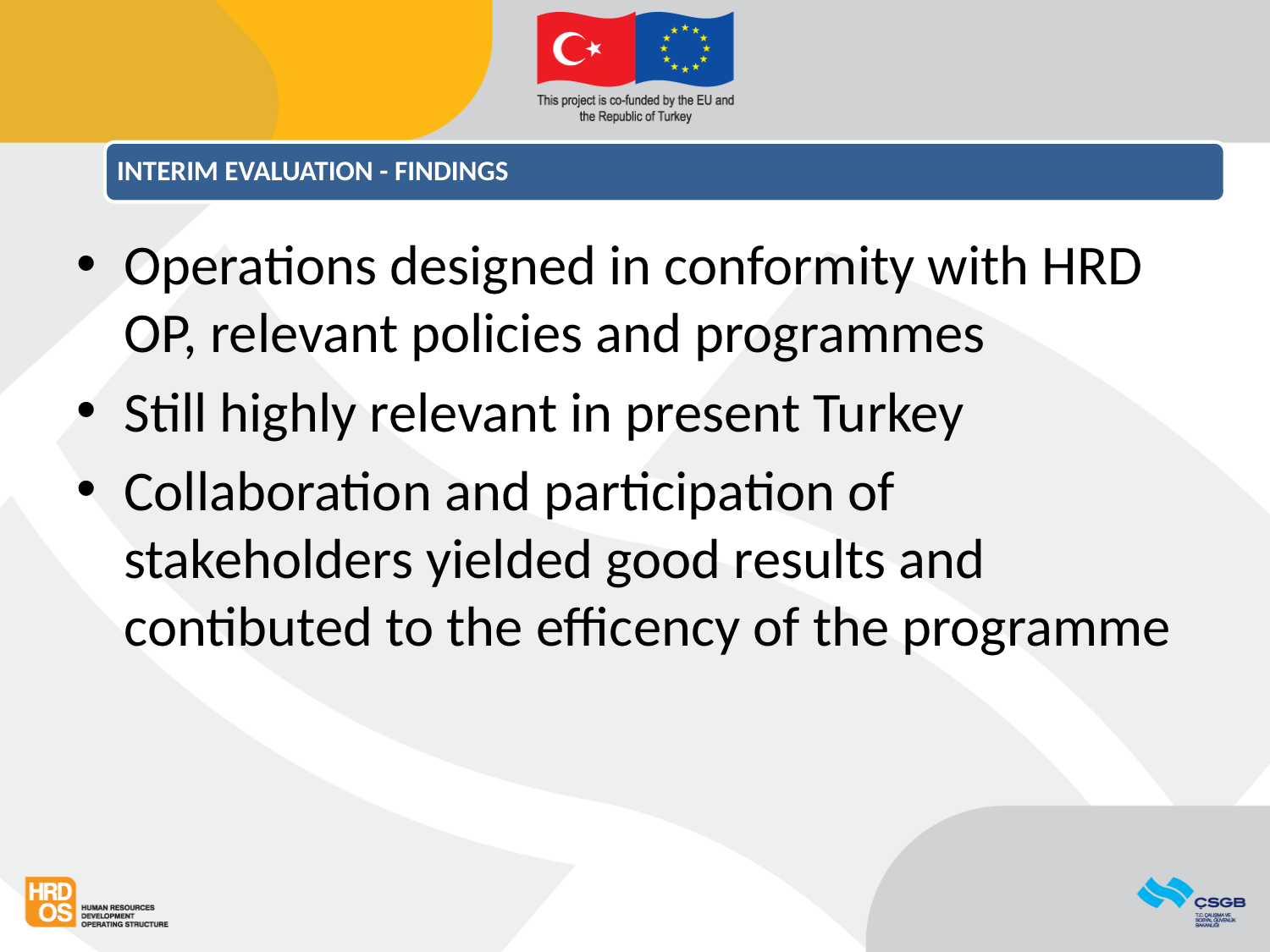

#

INTERIM EVALUATION - FINDINGS
Operations designed in conformity with HRD OP, relevant policies and programmes
Still highly relevant in present Turkey
Collaboration and participation of stakeholders yielded good results and contibuted to the efficency of the programme